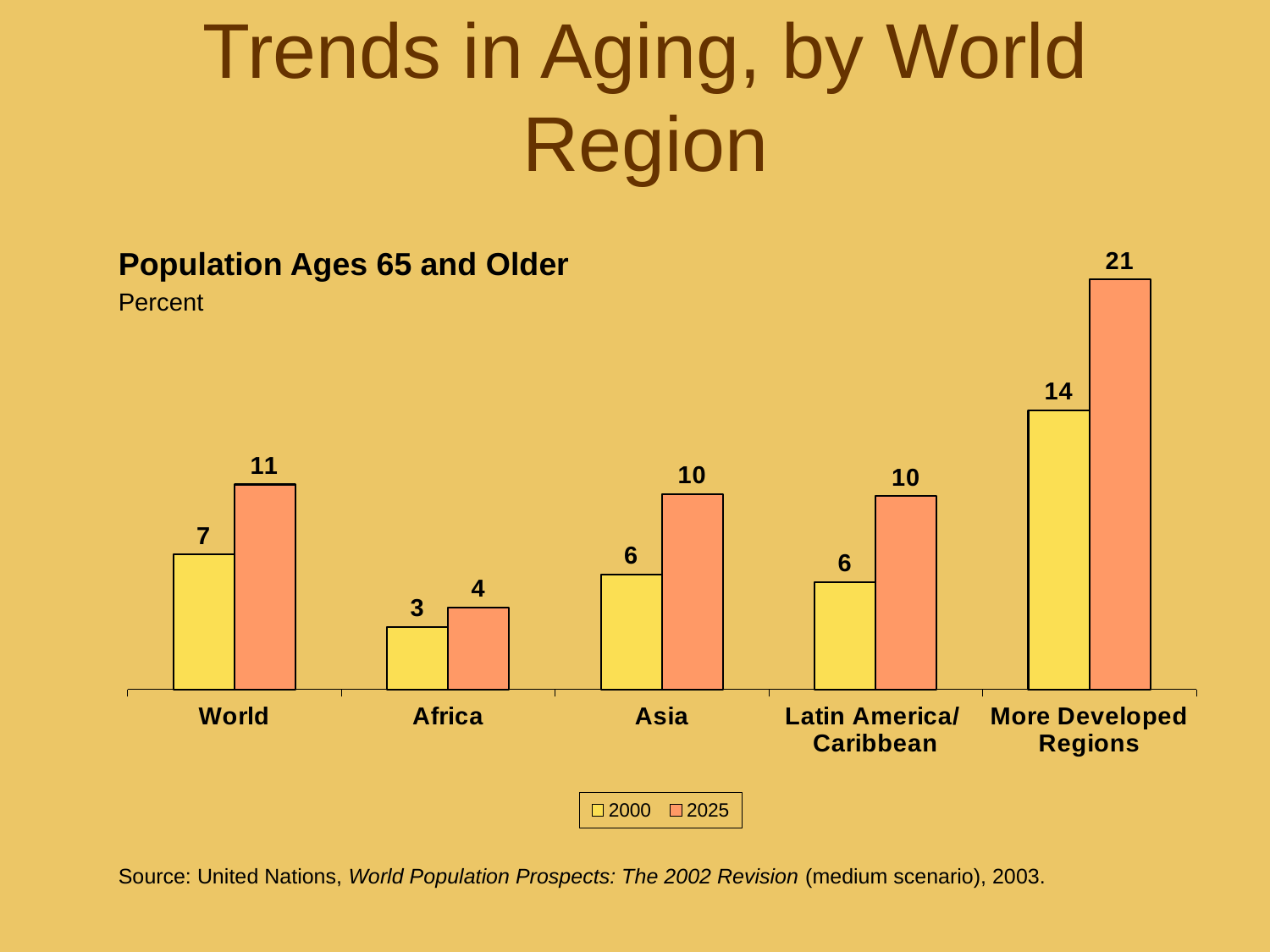

# Trends in Aging, by World Region

Population Ages 65 and Older
Percent

### Chart

| Category | 2000 | 2025 |
|---|---|---|
| World | 6.9 | 10.5 |
| Africa | 3.2 | 4.2 |
| Asia | 5.9 | 10.0 |
| Latin America/  Caribbean | 5.5 | 9.9 |
| More Developed Regions | 14.3 | 21.0 |
Source: United Nations, World Population Prospects: The 2002 Revision (medium scenario), 2003.